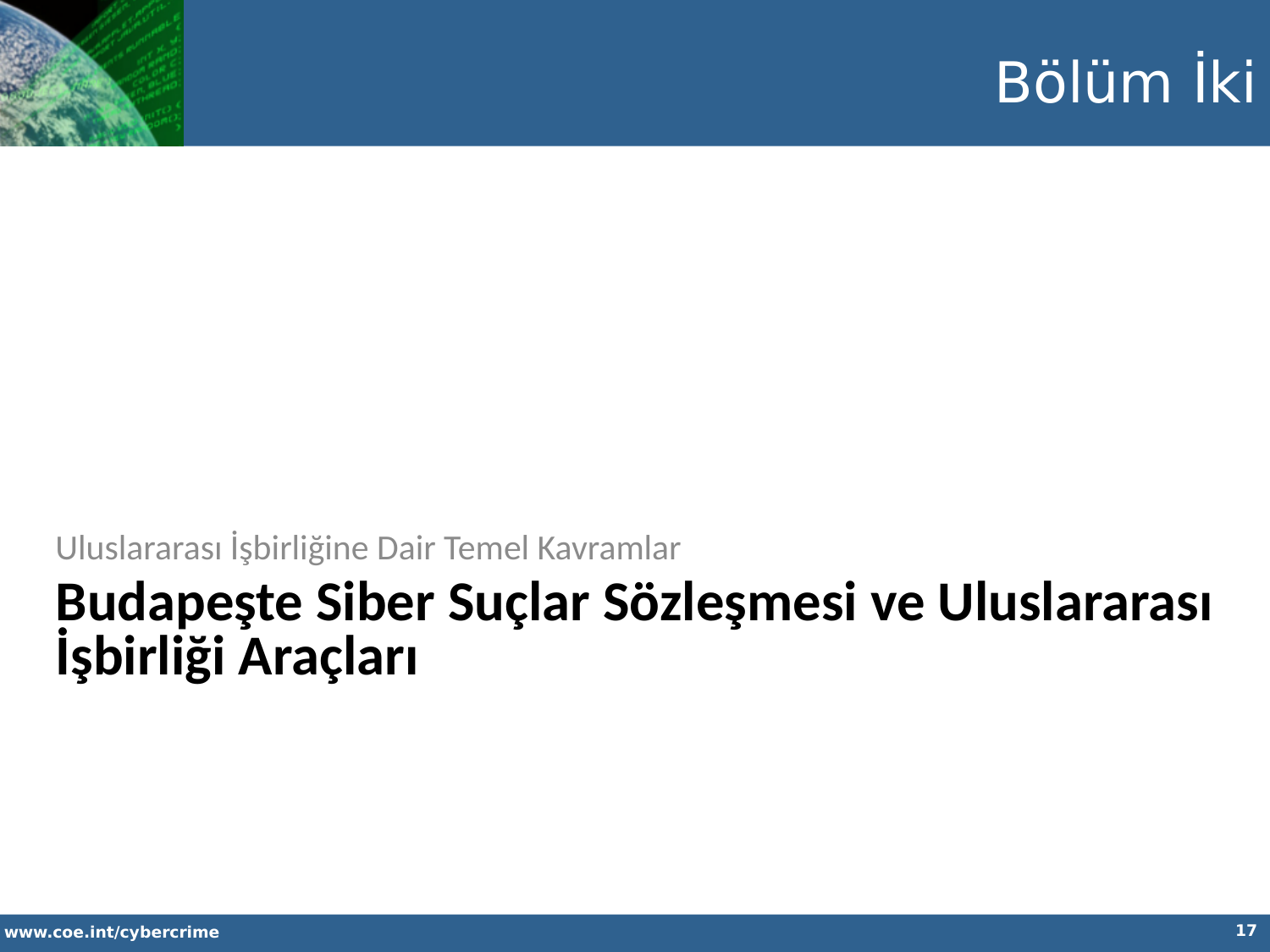

Bölüm İki
Uluslararası İşbirliğine Dair Temel Kavramlar
Budapeşte Siber Suçlar Sözleşmesi ve Uluslararası İşbirliği Araçları
17